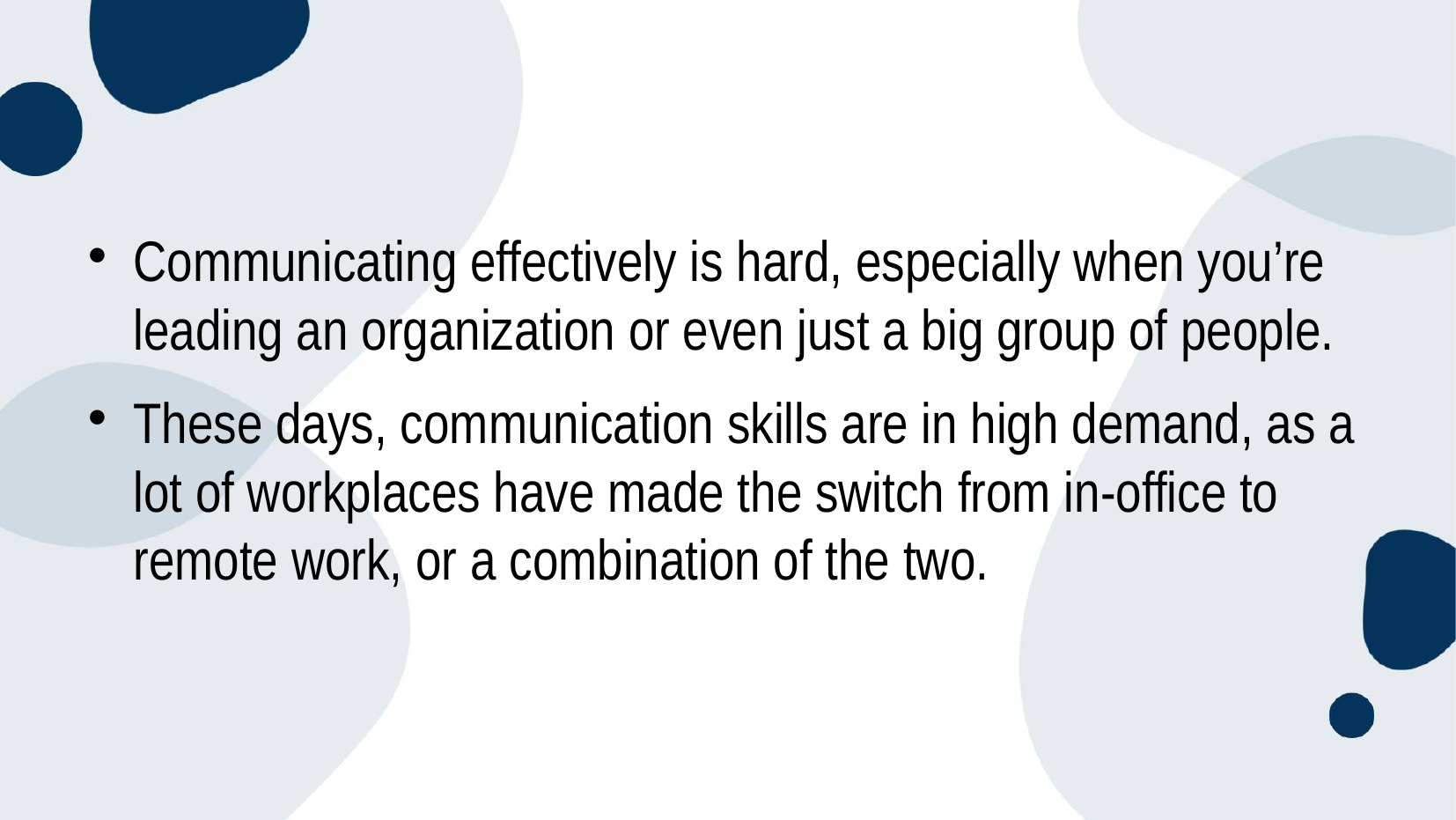

#
Communicating effectively is hard, especially when you’re leading an organization or even just a big group of people.
These days, communication skills are in high demand, as a lot of workplaces have made the switch from in-office to remote work, or a combination of the two.